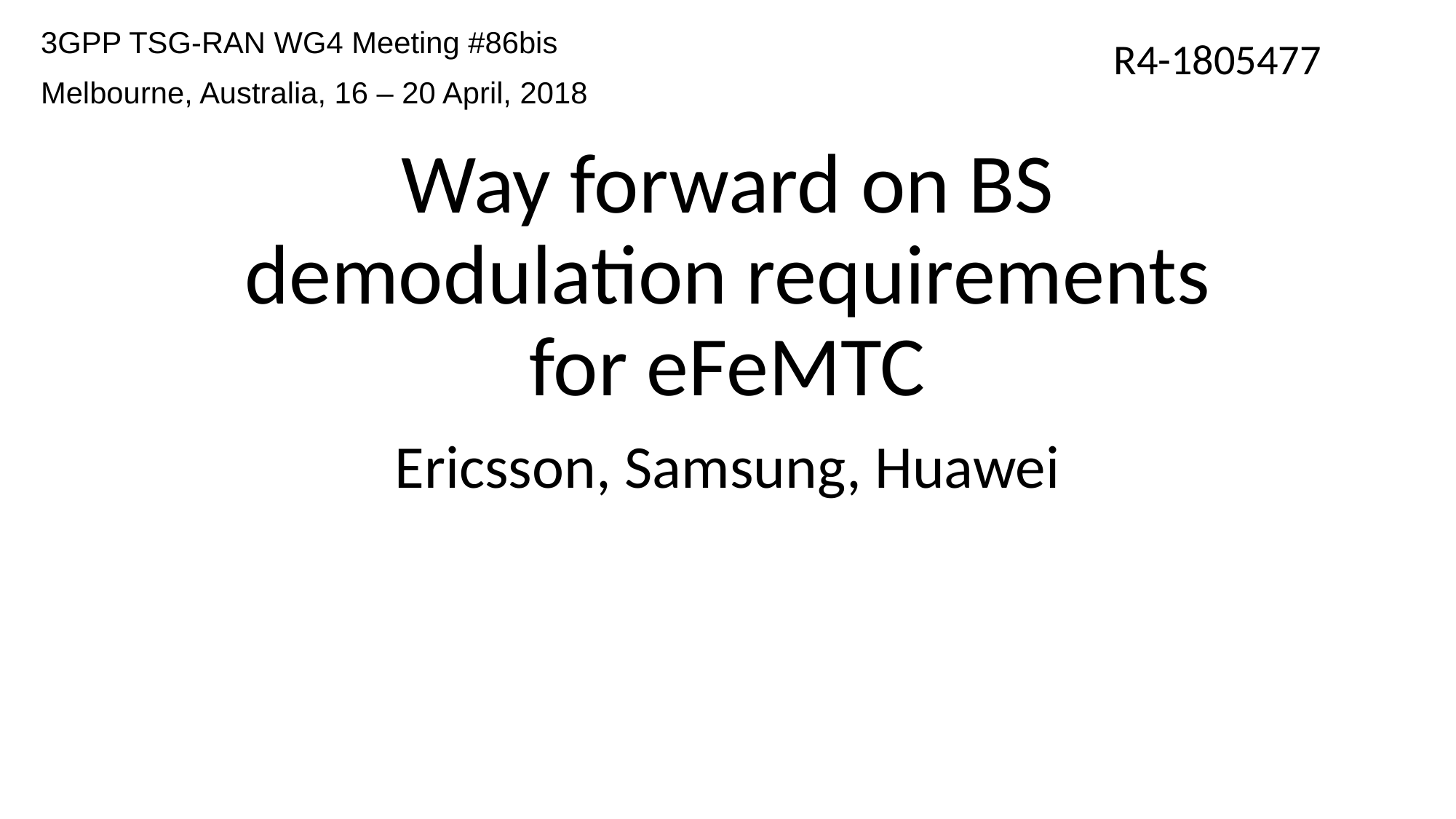

3GPP TSG-RAN WG4 Meeting #86bis
Melbourne, Australia, 16 – 20 April, 2018
R4-1805477
# Way forward on BS demodulation requirements for eFeMTC
Ericsson, Samsung, Huawei